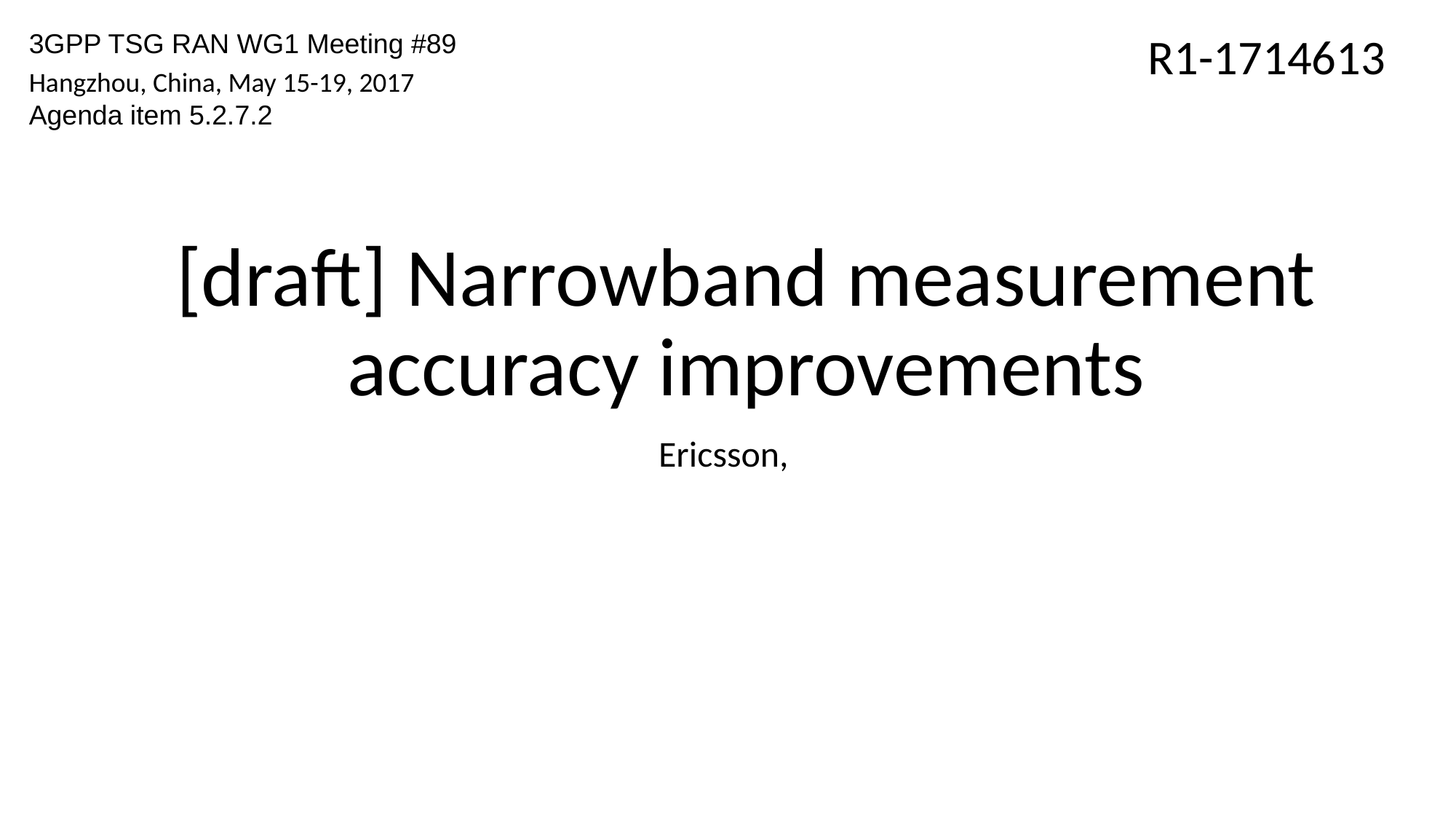

R1-1714613
3GPP TSG RAN WG1 Meeting #89
Hangzhou, China, May 15-19, 2017
Agenda item 5.2.7.2
# [draft] Narrowband measurement accuracy improvements
Ericsson,